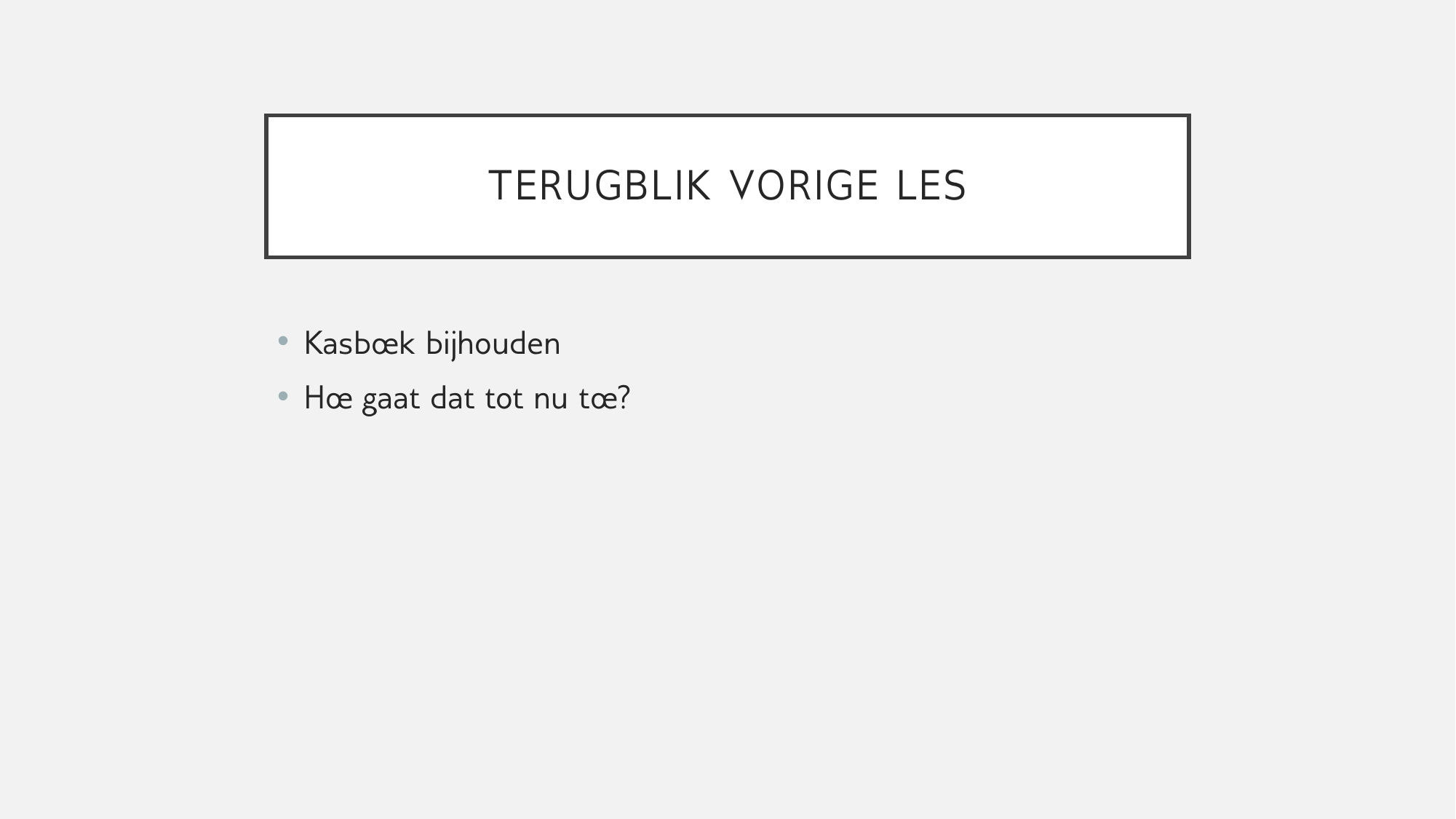

# Terugblik vorige les
Kasboek bijhouden
Hoe gaat dat tot nu toe?